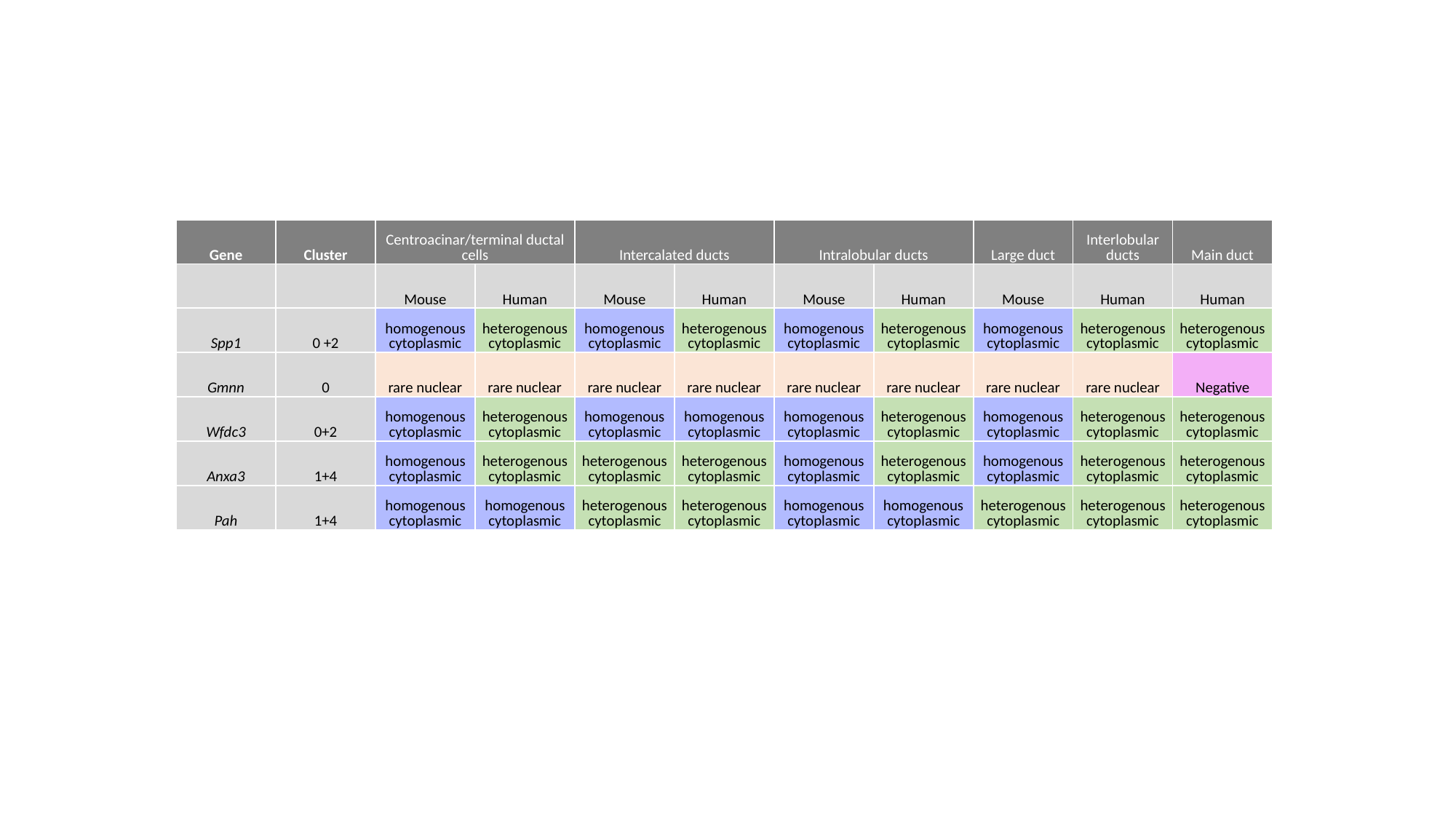

| Gene | Cluster | Centroacinar/terminal ductal cells |  | Intercalated ducts |  | Intralobular ducts |  | Large duct | Interlobular ducts | Main duct |
| --- | --- | --- | --- | --- | --- | --- | --- | --- | --- | --- |
|  |  | Mouse | Human | Mouse | Human | Mouse | Human | Mouse | Human | Human |
| Spp1 | 0 +2 | homogenous cytoplasmic | heterogenous cytoplasmic | homogenous cytoplasmic | heterogenous cytoplasmic | homogenous cytoplasmic | heterogenous cytoplasmic | homogenous cytoplasmic | heterogenous cytoplasmic | heterogenous cytoplasmic |
| Gmnn | 0 | rare nuclear | rare nuclear | rare nuclear | rare nuclear | rare nuclear | rare nuclear | rare nuclear | rare nuclear | Negative |
| Wfdc3 | 0+2 | homogenous cytoplasmic | heterogenous cytoplasmic | homogenous cytoplasmic | homogenous cytoplasmic | homogenous cytoplasmic | heterogenous cytoplasmic | homogenous cytoplasmic | heterogenous cytoplasmic | heterogenous cytoplasmic |
| Anxa3 | 1+4 | homogenous cytoplasmic | heterogenous cytoplasmic | heterogenous cytoplasmic | heterogenous cytoplasmic | homogenous cytoplasmic | heterogenous cytoplasmic | homogenous cytoplasmic | heterogenous cytoplasmic | heterogenous cytoplasmic |
| Pah | 1+4 | homogenous cytoplasmic | homogenous cytoplasmic | heterogenous cytoplasmic | heterogenous cytoplasmic | homogenous cytoplasmic | homogenous cytoplasmic | heterogenous cytoplasmic | heterogenous cytoplasmic | heterogenous cytoplasmic |